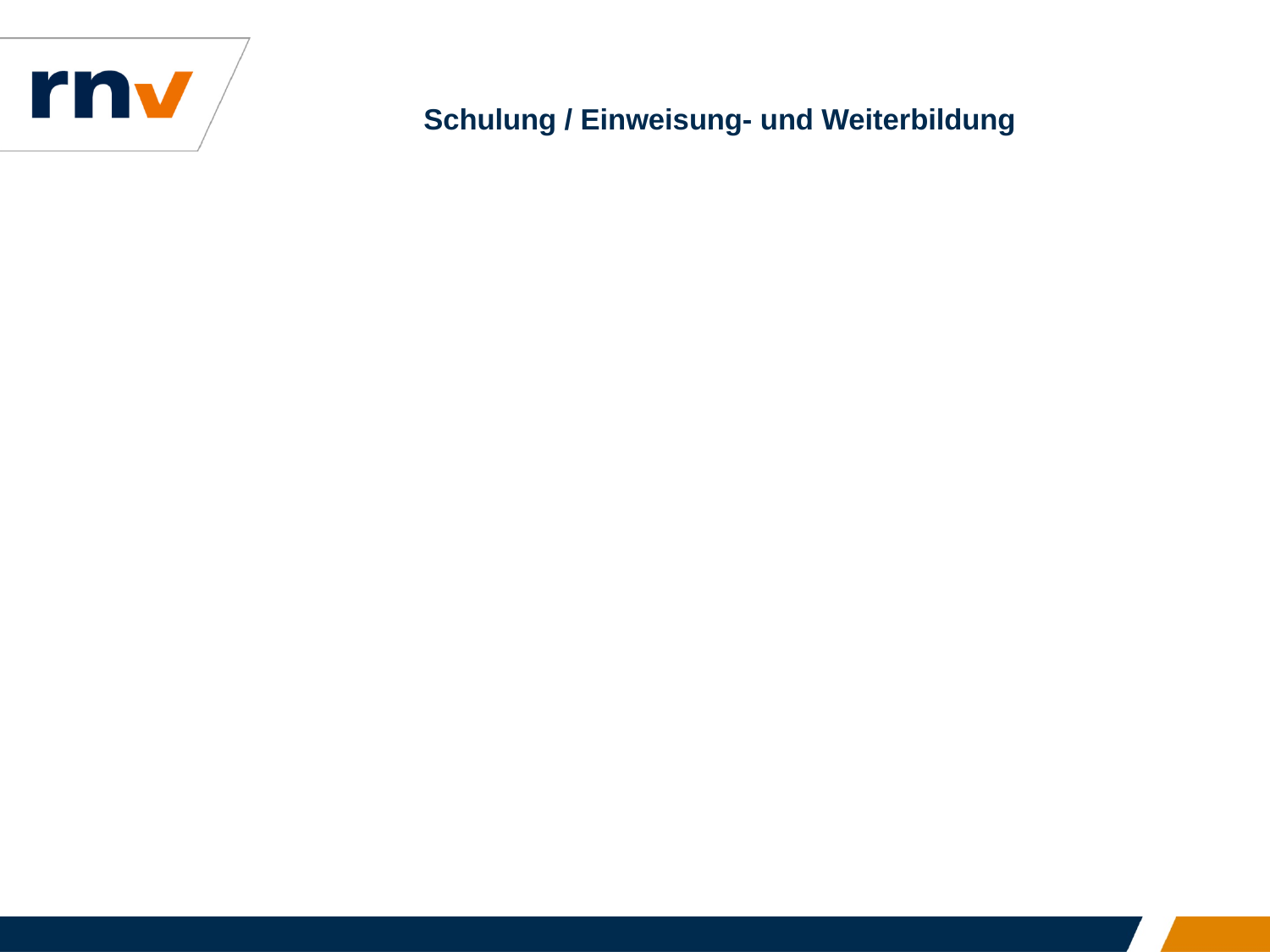

# Schulung / Einweisung- und Weiterbildung

11